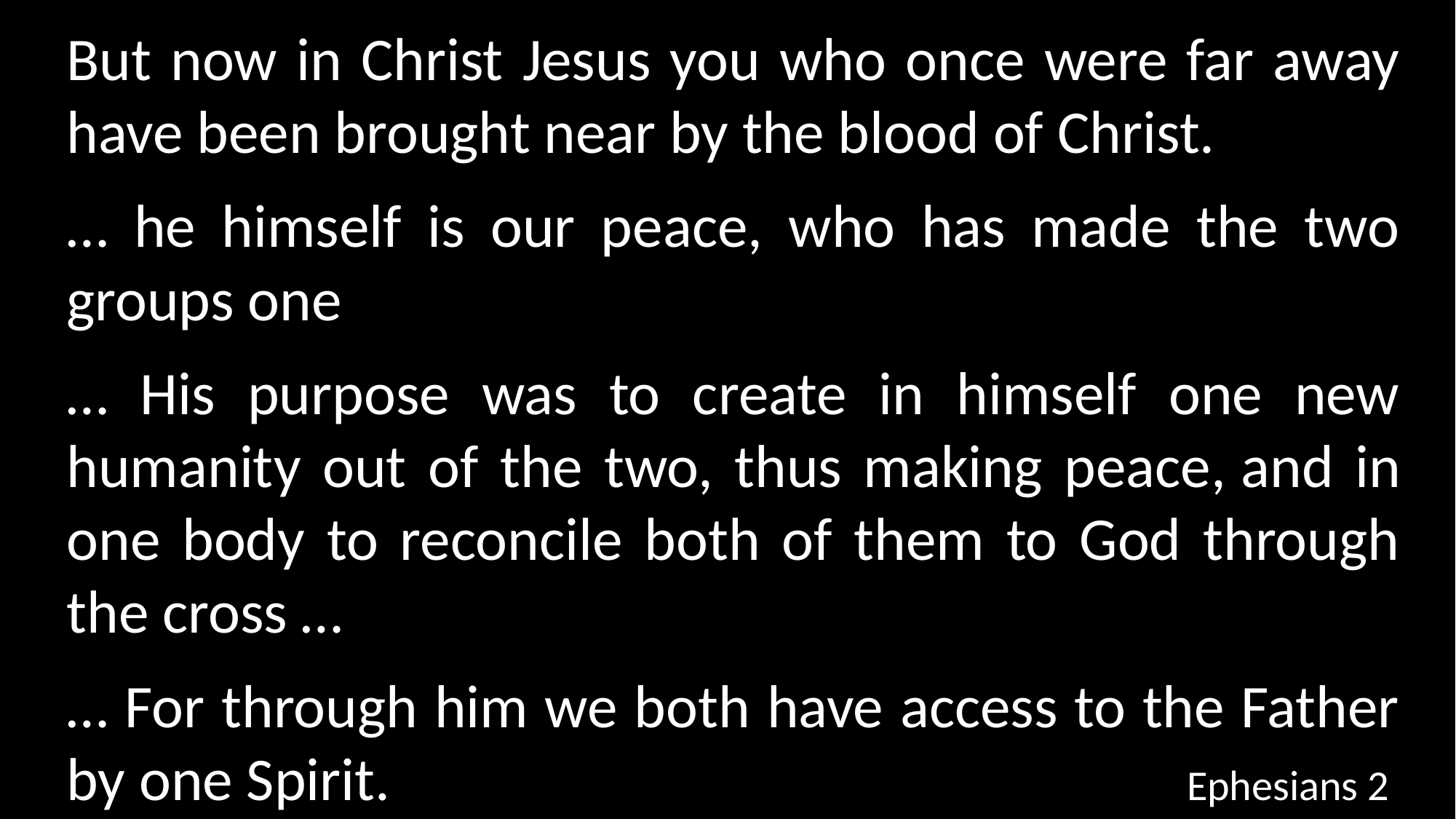

But now in Christ Jesus you who once were far away have been brought near by the blood of Christ.

… he himself is our peace, who has made the two groups one

… His purpose was to create in himself one new humanity out of the two, thus making peace, and in one body to reconcile both of them to God through the cross …

… For through him we both have access to the Father by one Spirit.    				                                     Ephesians 2